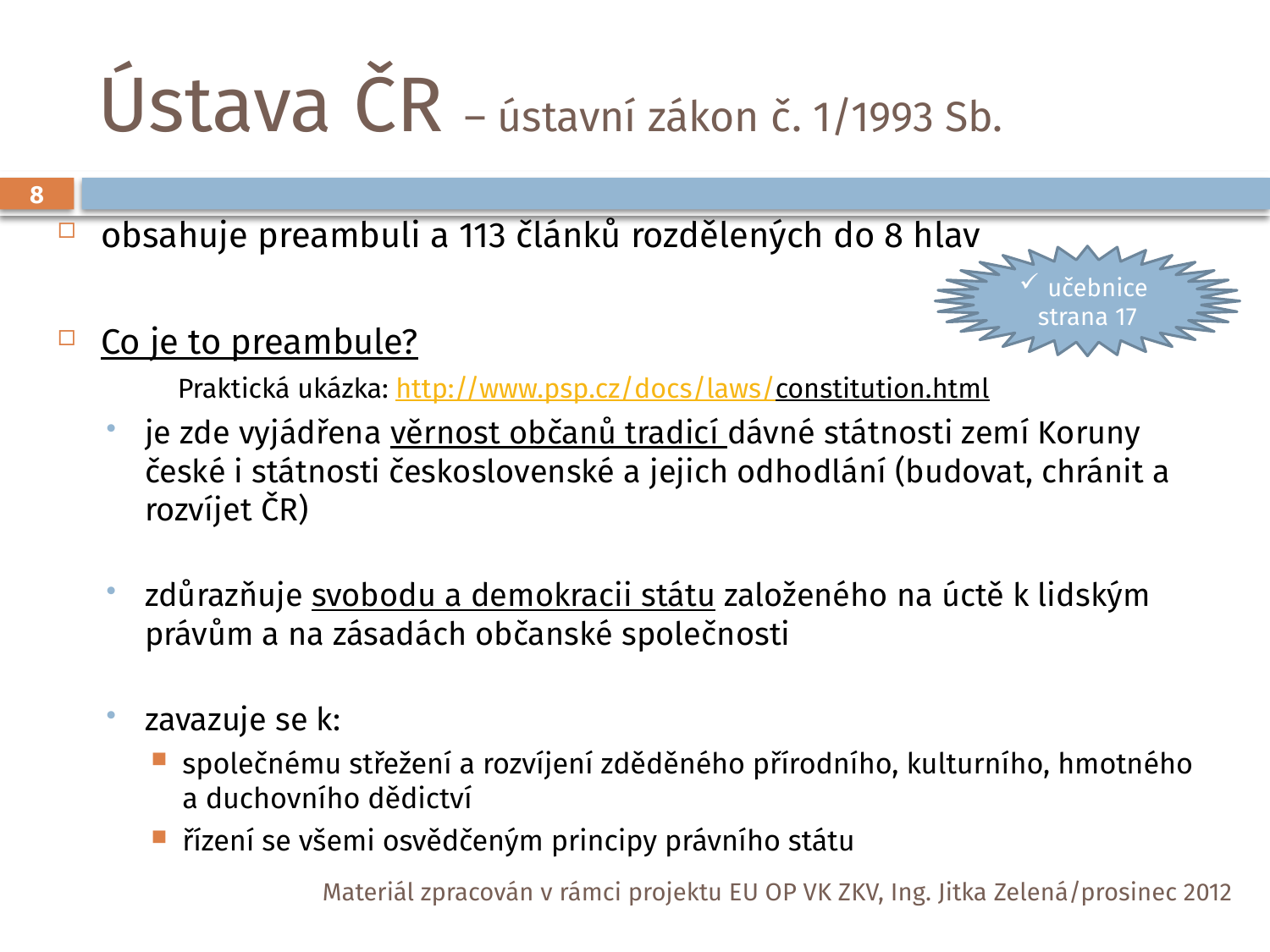

# Ústava ČR – ústavní zákon č. 1/1993 Sb.
8
obsahuje preambuli a 113 článků rozdělených do 8 hlav

Co je to preambule?
		Praktická ukázka: http://www.psp.cz/docs/laws/constitution.html
je zde vyjádřena věrnost občanů tradicí dávné státnosti zemí Koruny české i státnosti československé a jejich odhodlání (budovat, chránit a rozvíjet ČR)

zdůrazňuje svobodu a demokracii státu založeného na úctě k lidským právům a na zásadách občanské společnosti

zavazuje se k:
společnému střežení a rozvíjení zděděného přírodního, kulturního, hmotného a duchovního dědictví
řízení se všemi osvědčeným principy právního státu
učebnice strana 17
Materiál zpracován v rámci projektu EU OP VK ZKV, Ing. Jitka Zelená/prosinec 2012